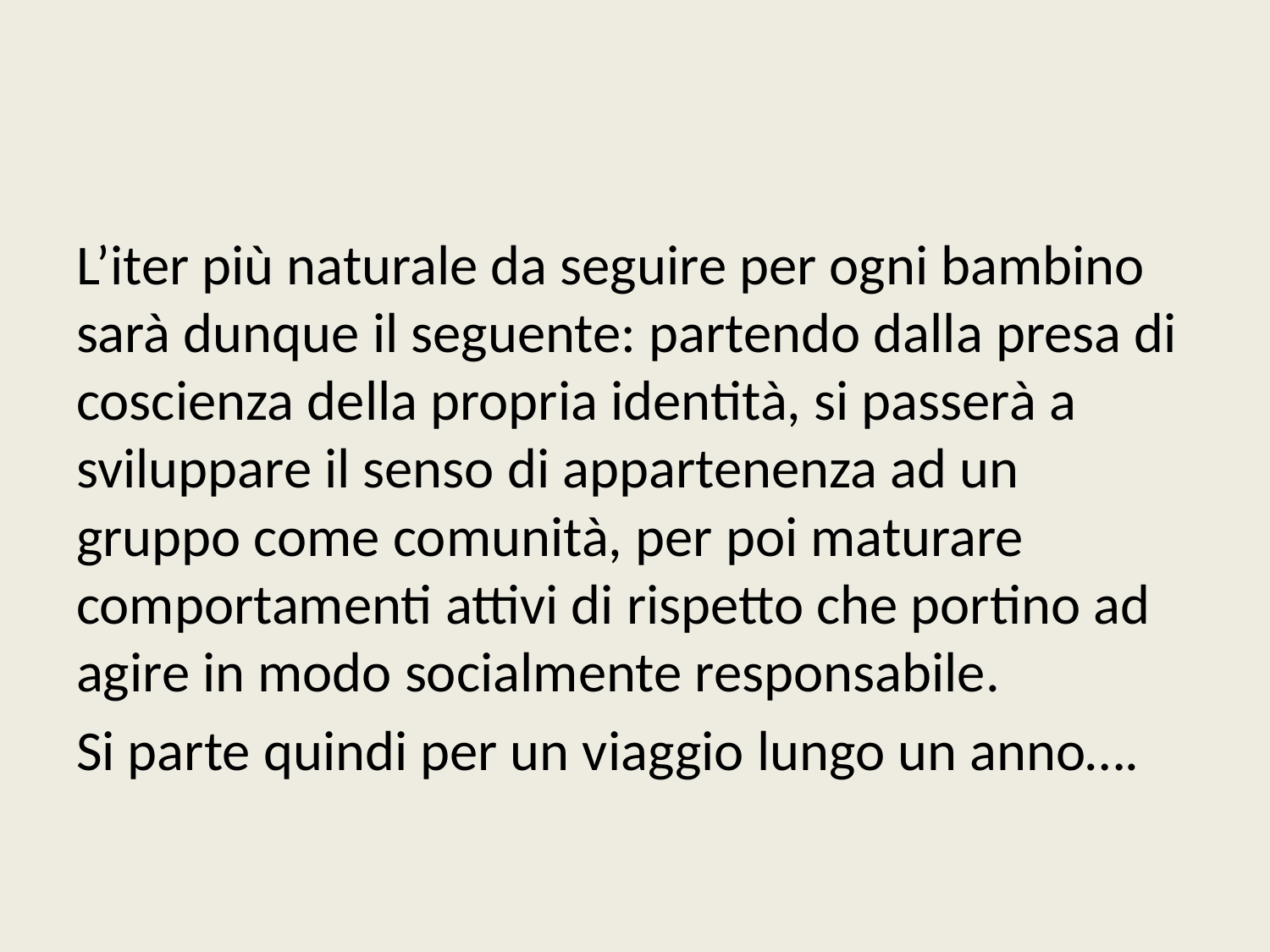

#
L’iter più naturale da seguire per ogni bambino sarà dunque il seguente: partendo dalla presa di coscienza della propria identità, si passerà a sviluppare il senso di appartenenza ad un gruppo come comunità, per poi maturare comportamenti attivi di rispetto che portino ad agire in modo socialmente responsabile.
Si parte quindi per un viaggio lungo un anno….